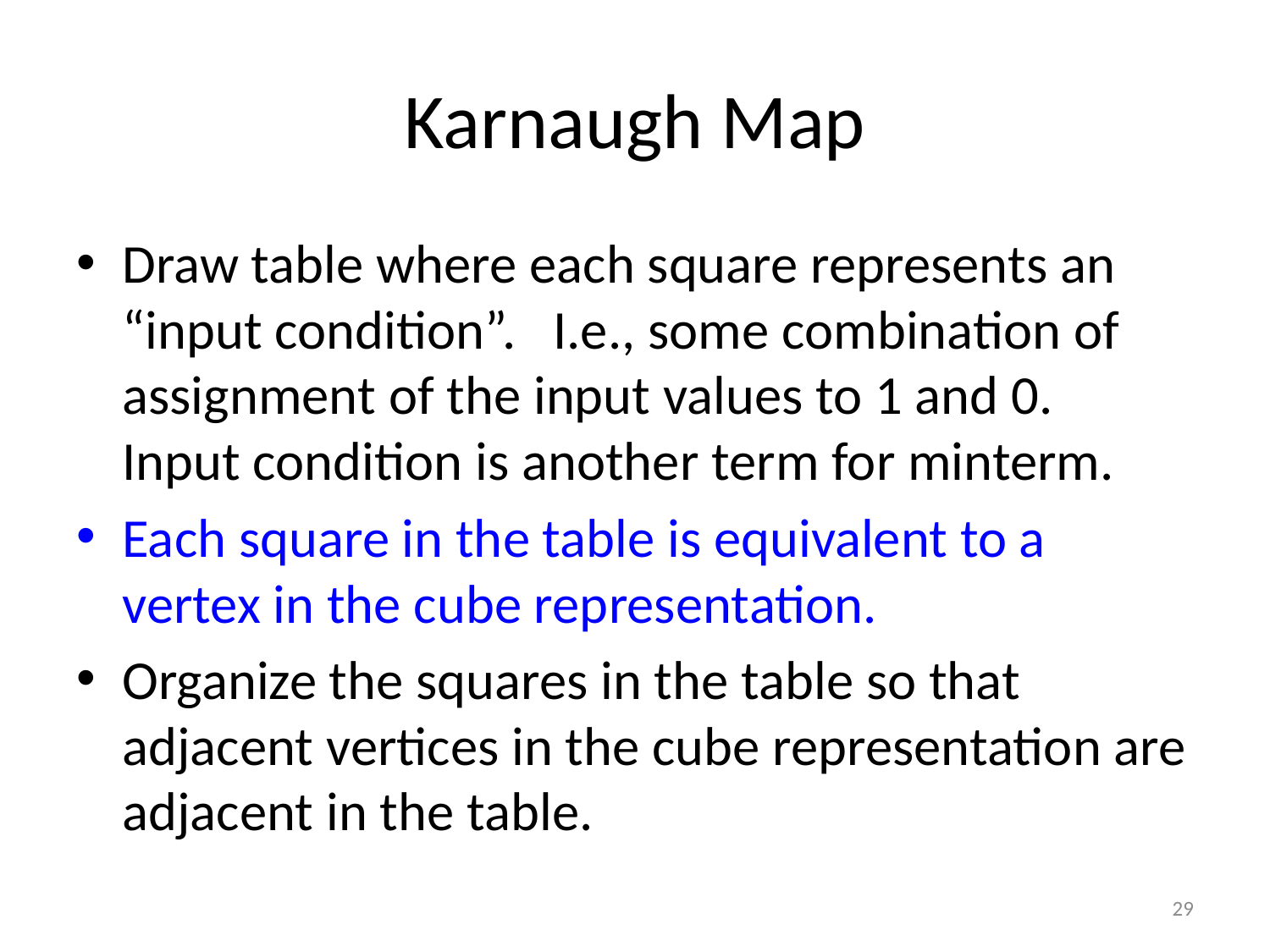

# Karnaugh Map
Draw table where each square represents an “input condition”.   I.e., some combination of assignment of the input values to 1 and 0.  Input condition is another term for minterm.
Each square in the table is equivalent to a vertex in the cube representation.
Organize the squares in the table so that adjacent vertices in the cube representation are adjacent in the table.
29